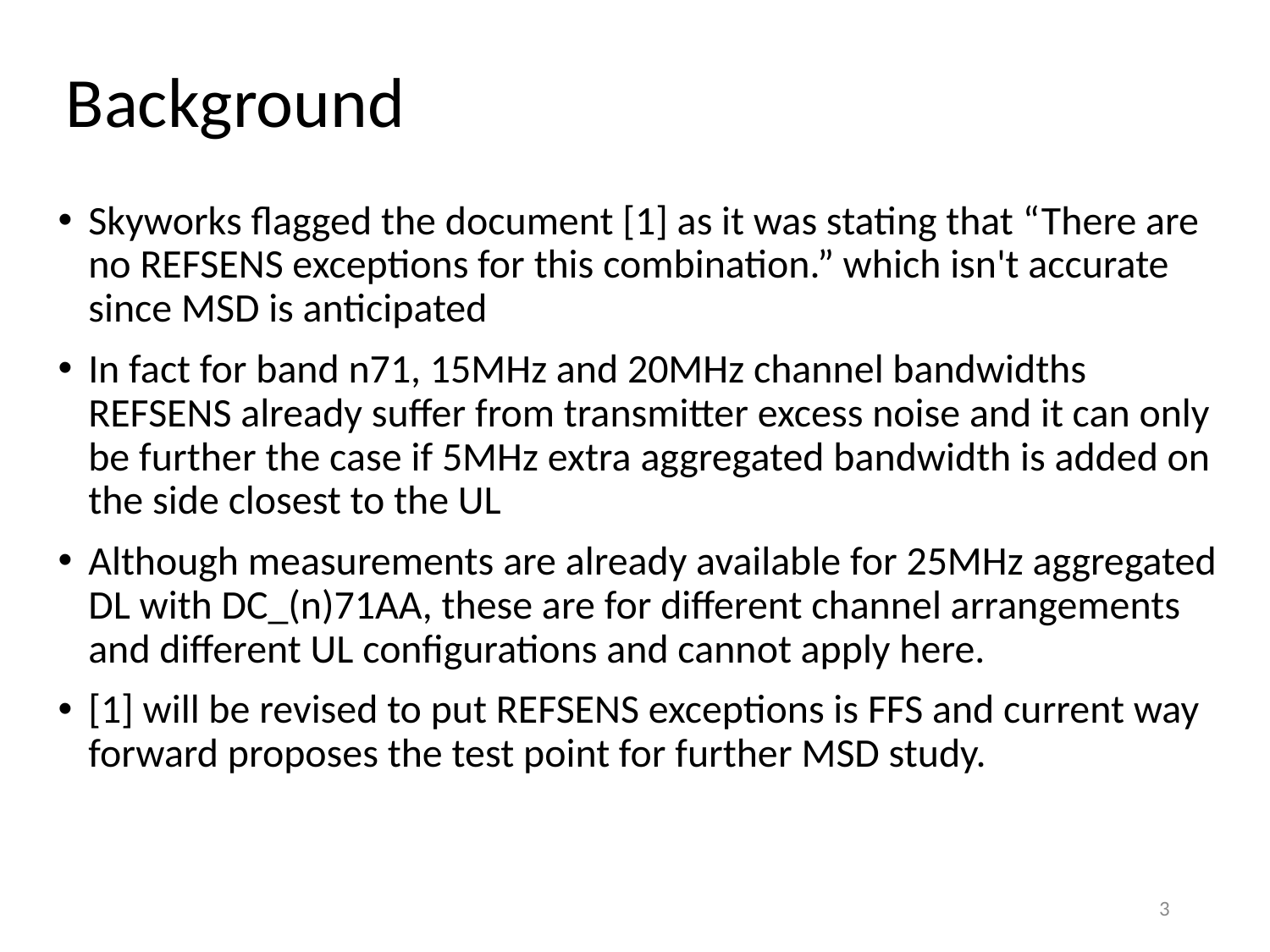

# Background
Skyworks flagged the document [1] as it was stating that “There are no REFSENS exceptions for this combination.” which isn't accurate since MSD is anticipated
In fact for band n71, 15MHz and 20MHz channel bandwidths REFSENS already suffer from transmitter excess noise and it can only be further the case if 5MHz extra aggregated bandwidth is added on the side closest to the UL
Although measurements are already available for 25MHz aggregated DL with DC_(n)71AA, these are for different channel arrangements and different UL configurations and cannot apply here.
[1] will be revised to put REFSENS exceptions is FFS and current way forward proposes the test point for further MSD study.
3